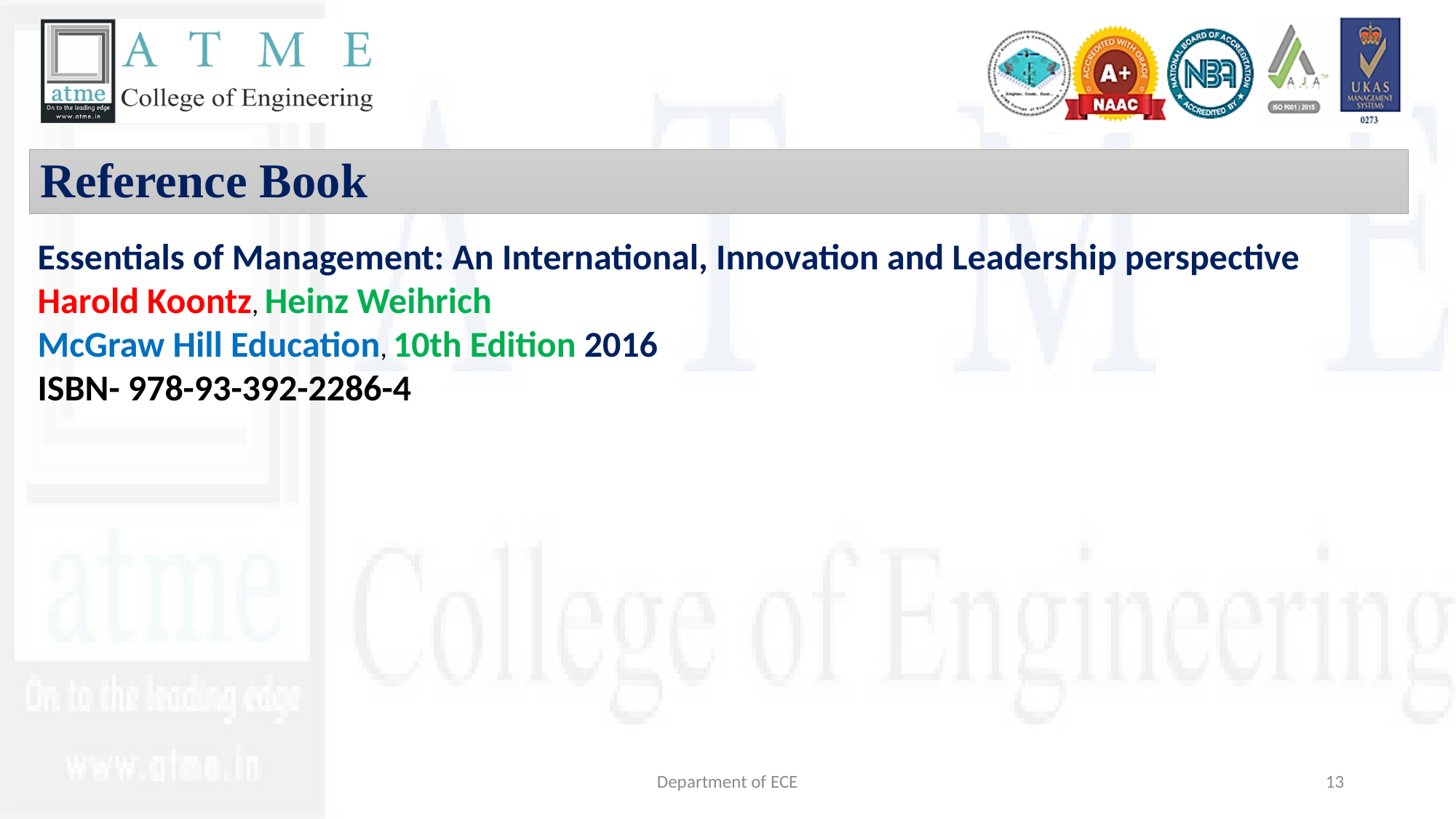

Reference Book
Essentials of Management: An International, Innovation and Leadership perspective
Harold Koontz, Heinz Weihrich
McGraw Hill Education, 10th Edition 2016
ISBN- 978-93-392-2286-4

Department of ECE
13